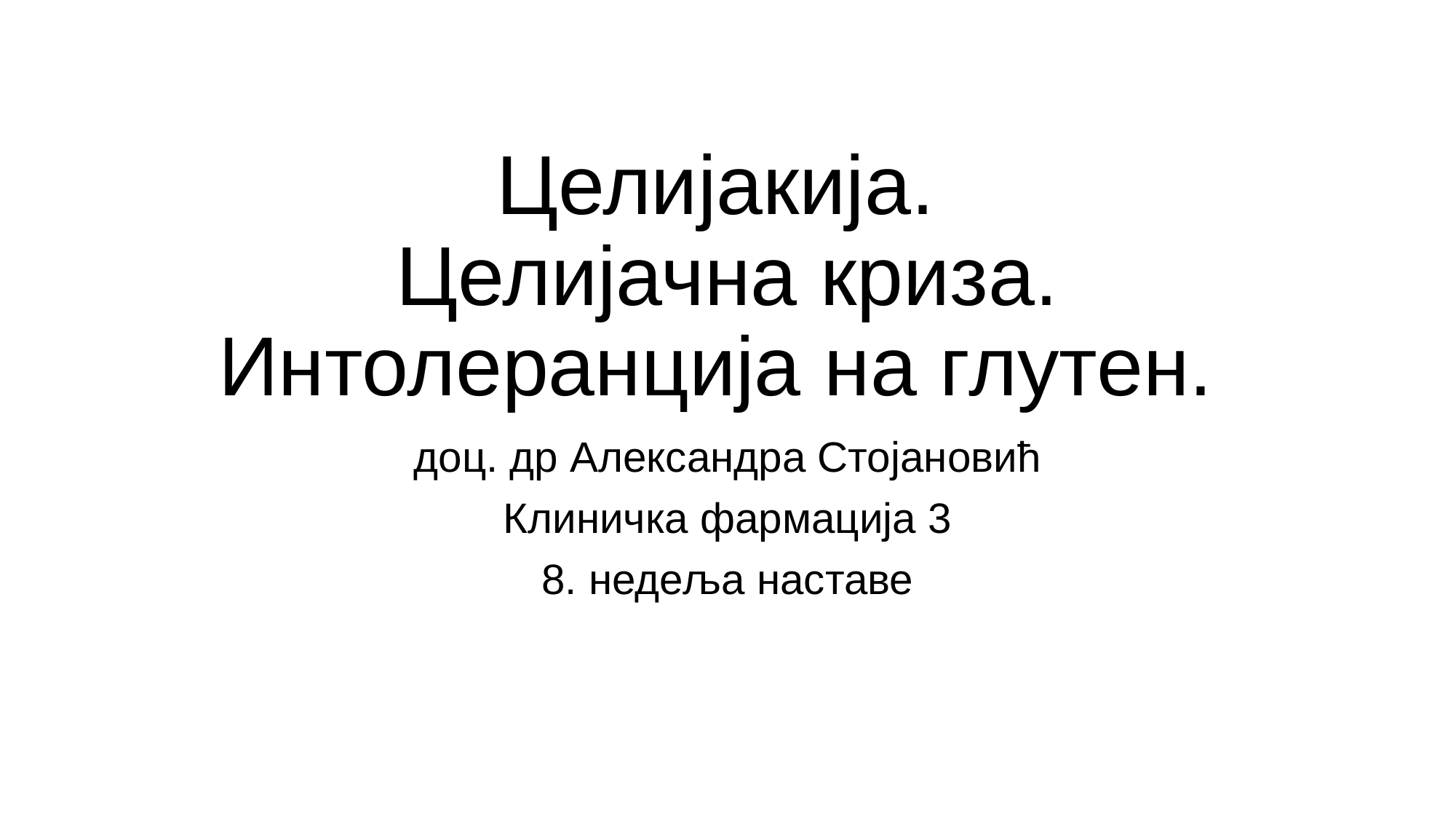

# Целијакија. Целијачна криза. Интолеранција на глутен.
доц. др Александра Стојановић
Клиничка фармација 3
8. недеља наставе